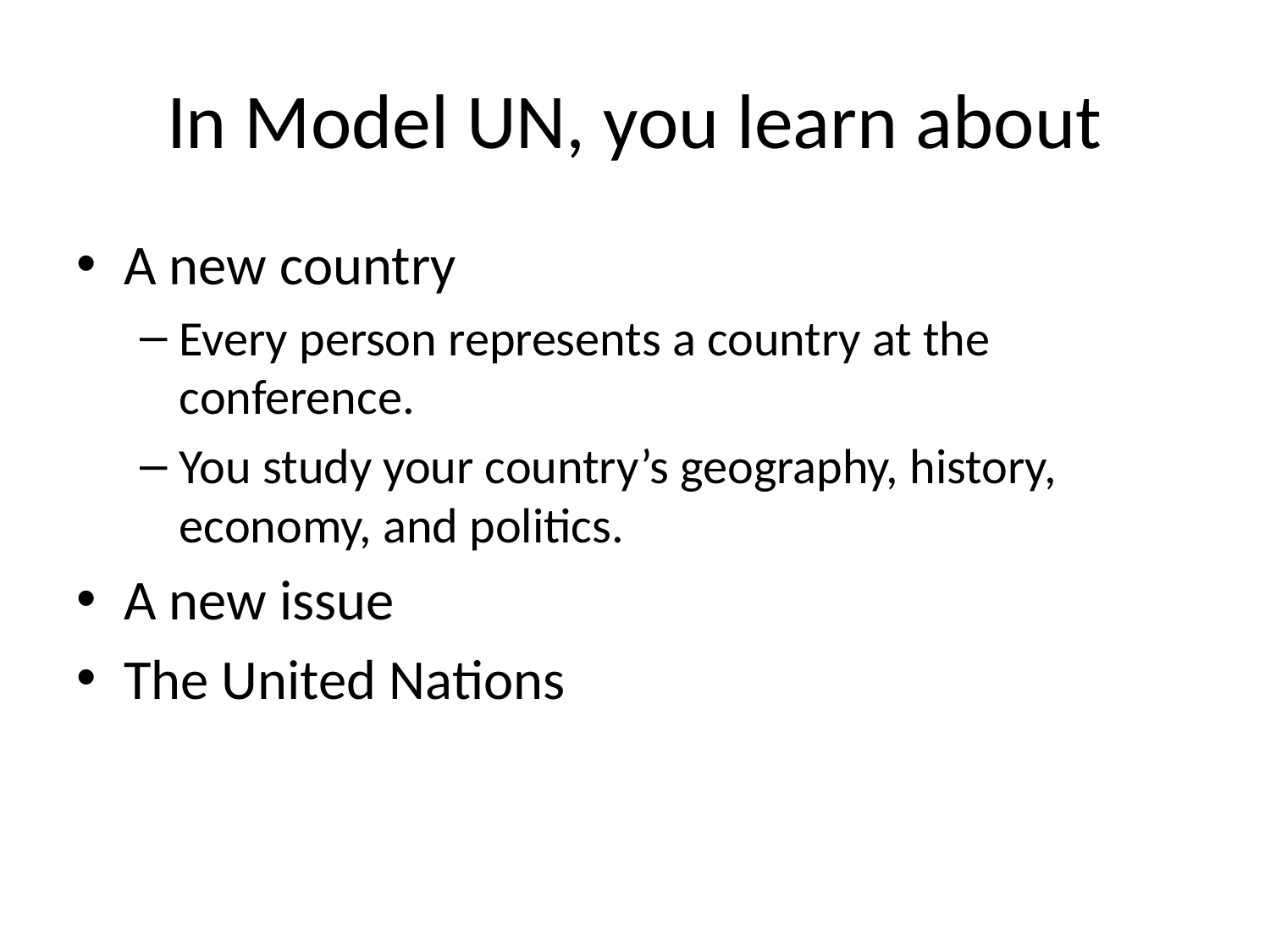

# In Model UN, you learn about
A new country
Every person represents a country at the conference.
You study your country’s geography, history, economy, and politics.
A new issue
The United Nations